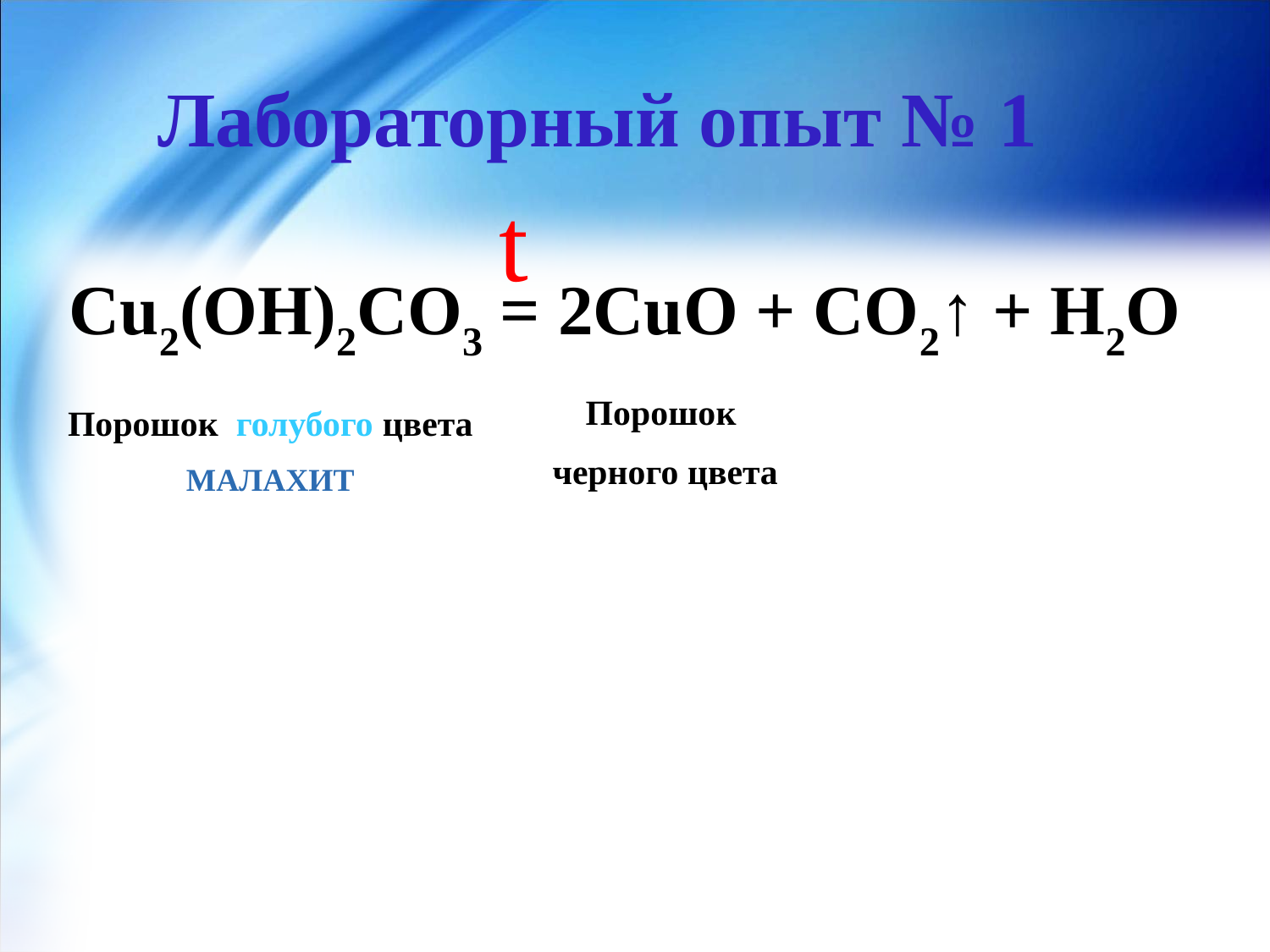

Лабораторный опыт № 1
t
Cu2(OH)2CO3 = 2CuO + CO2↑ + H2O
Порошок
черного цвета
Порошок  голубого цвета
МАЛАХИТ